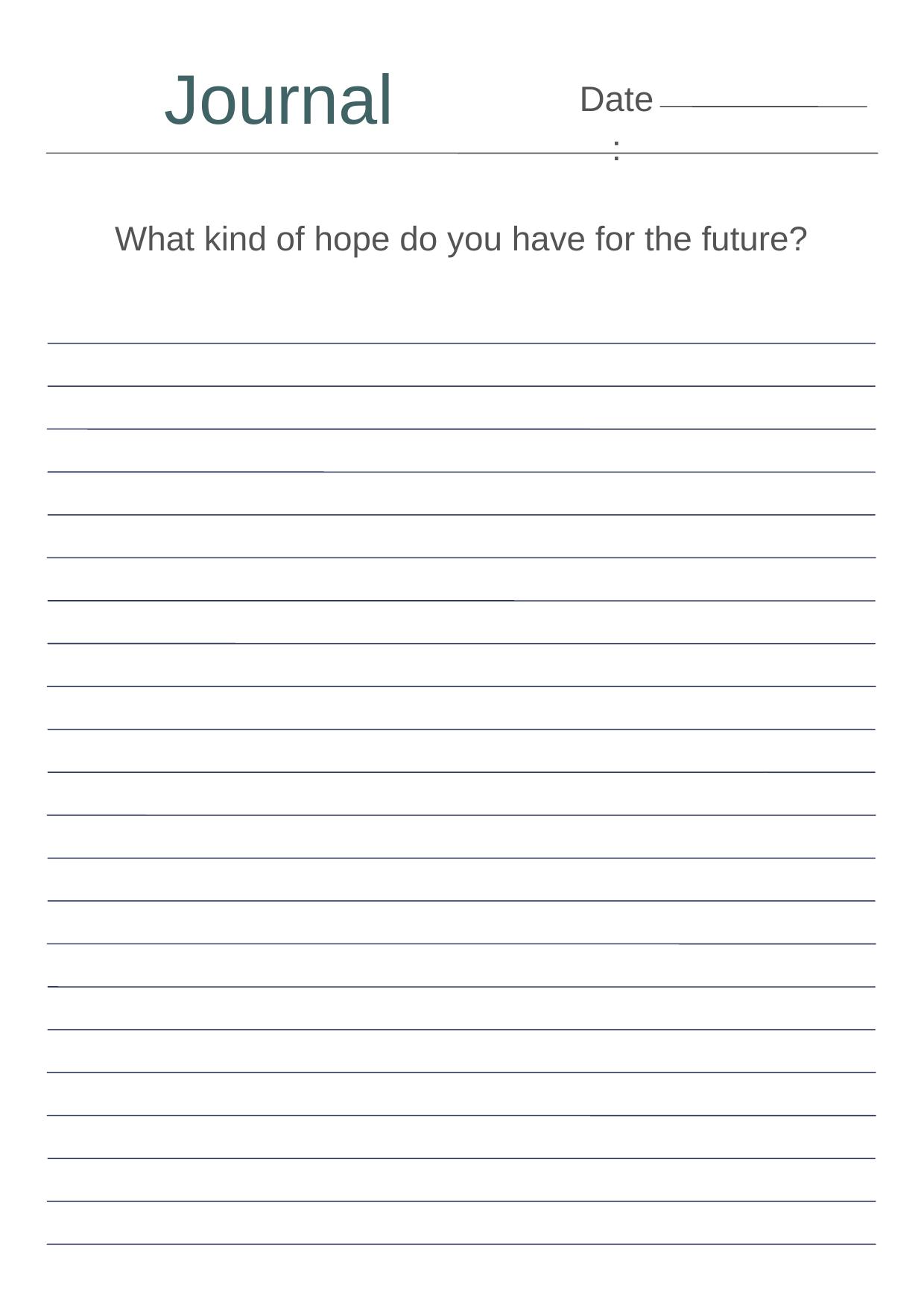

Journal
Date:

What kind of hope do you have for the future?